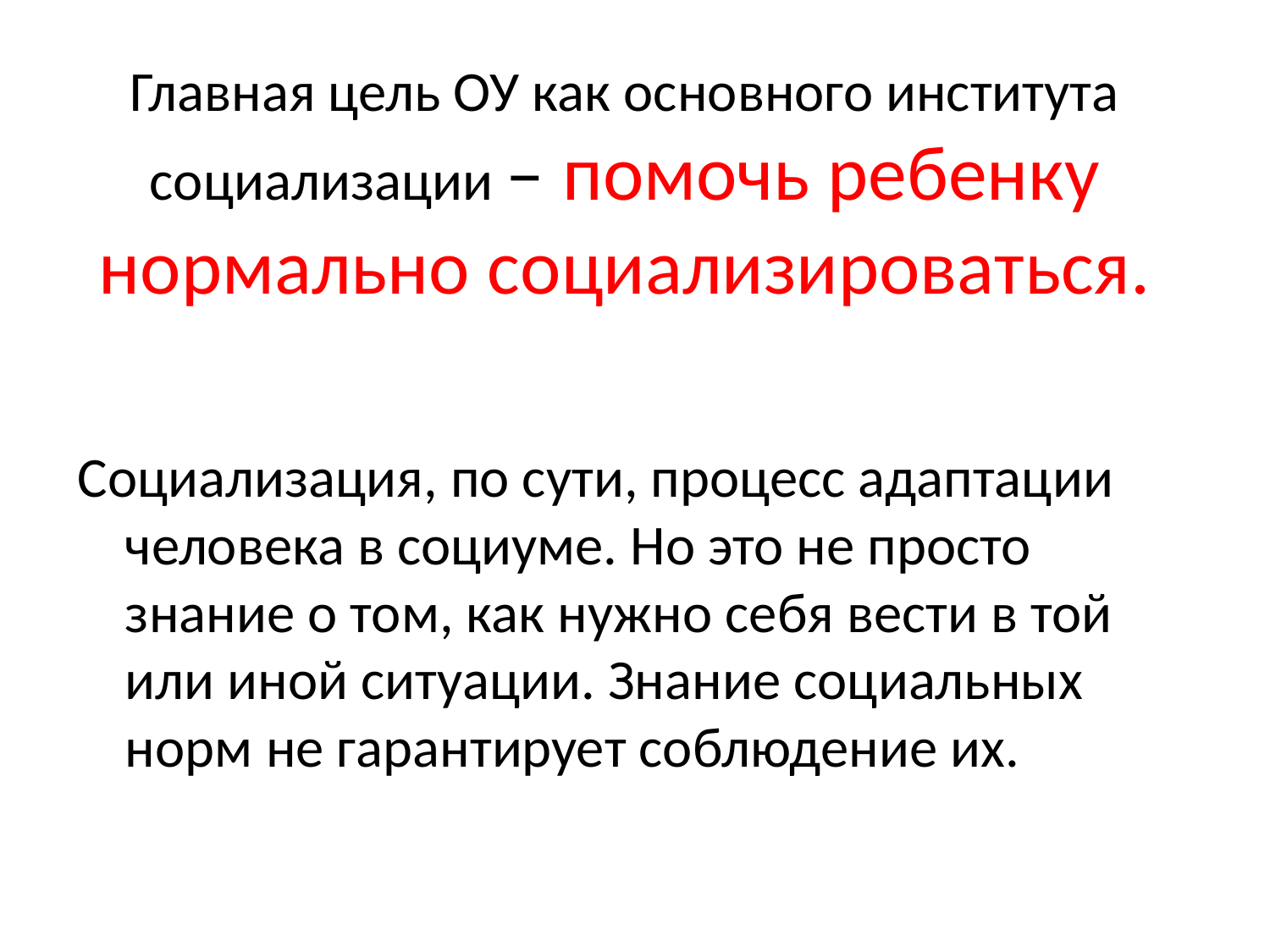

# Главная цель ОУ как основного института социализации – помочь ребенку нормально социализироваться.

Социализация, по сути, процесс адаптации человека в социуме. Но это не просто знание о том, как нужно себя вести в той или иной ситуации. Знание социальных норм не гарантирует соблюдение их.